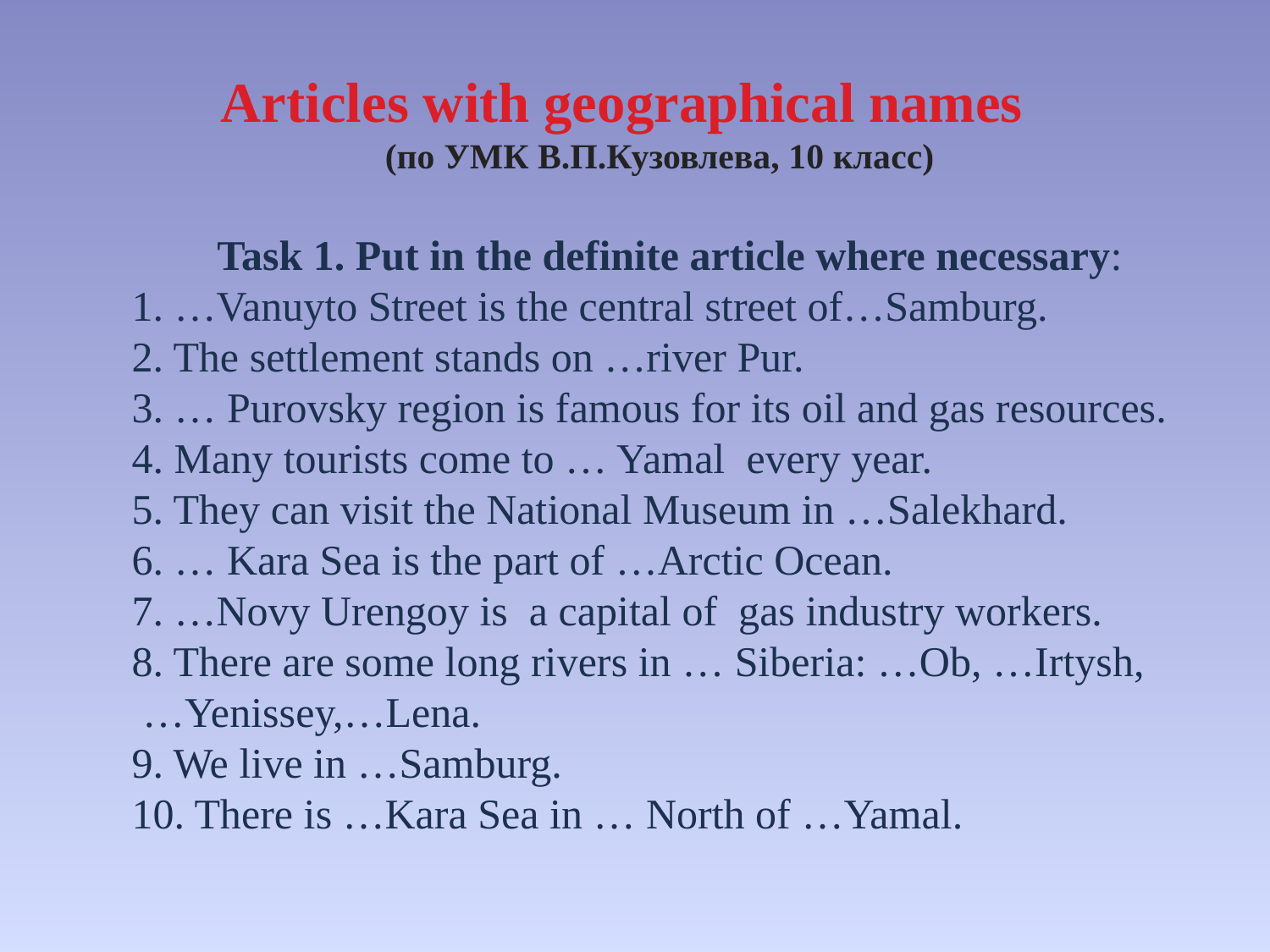

Articles with geographical names
(по УМК В.П.Кузовлева, 10 класс)
Task 1. Put in the definite article where necessary:
1. …Vanuyto Street is the central street of…Samburg.
2. The settlement stands on …river Pur.
3. … Purovsky region is famous for its oil and gas resources.
4. Many tourists come to … Yamal  every year.
5. They can visit the National Museum in …Salekhard.
6. … Kara Sea is the part of …Arctic Ocean.
7. …Novy Urengoy is  a capital of  gas industry workers.
8. There are some long rivers in … Siberia: …Ob, …Irtysh,       …Yenissey,…Lena.
9. We live in …Samburg.
10. There is …Kara Sea in … North of …Yamal.